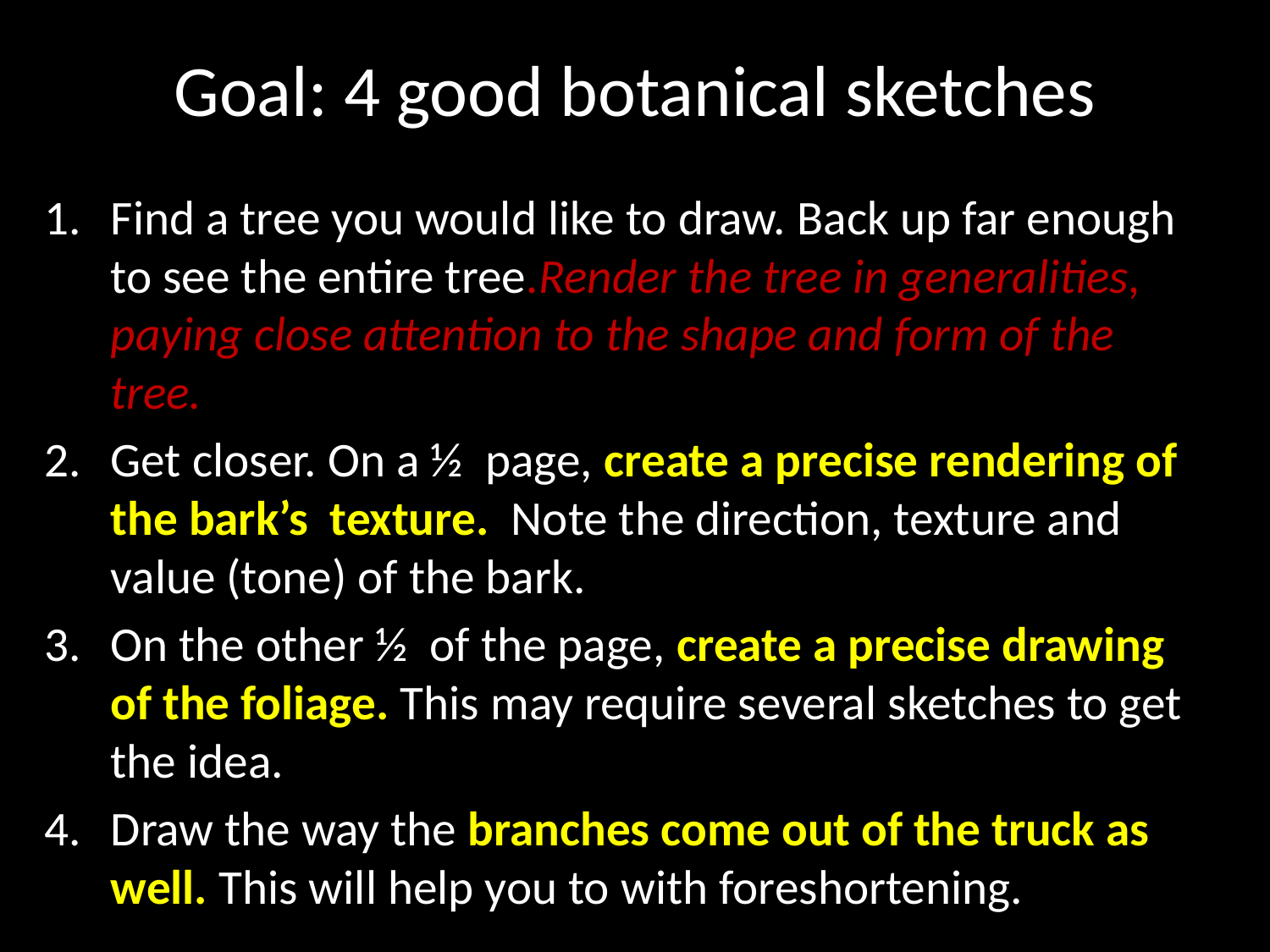

# Goal: 4 good botanical sketches
Find a tree you would like to draw. Back up far enough to see the entire tree.Render the tree in generalities, paying close attention to the shape and form of the tree.
Get closer. On a ½  page, create a precise rendering of the bark’s  texture.  Note the direction, texture and value (tone) of the bark.
On the other ½  of the page, create a precise drawing of the foliage. This may require several sketches to get the idea.
Draw the way the branches come out of the truck as well. This will help you to with foreshortening.